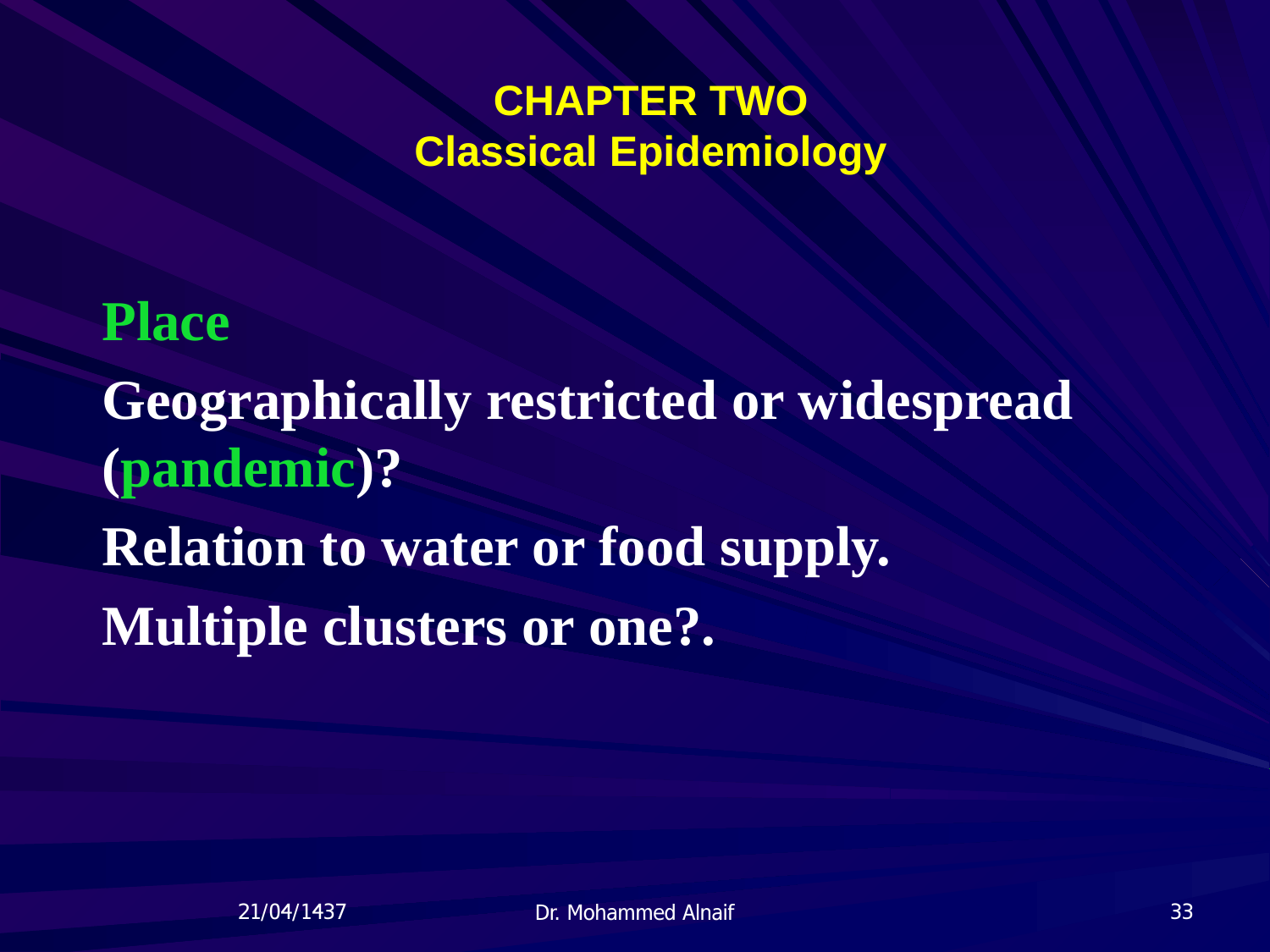

# CHAPTER TWO Classical Epidemiology
Place
Geographically restricted or widespread (pandemic)?
Relation to water or food supply.
Multiple clusters or one?.
21/04/1437
33
Dr. Mohammed Alnaif